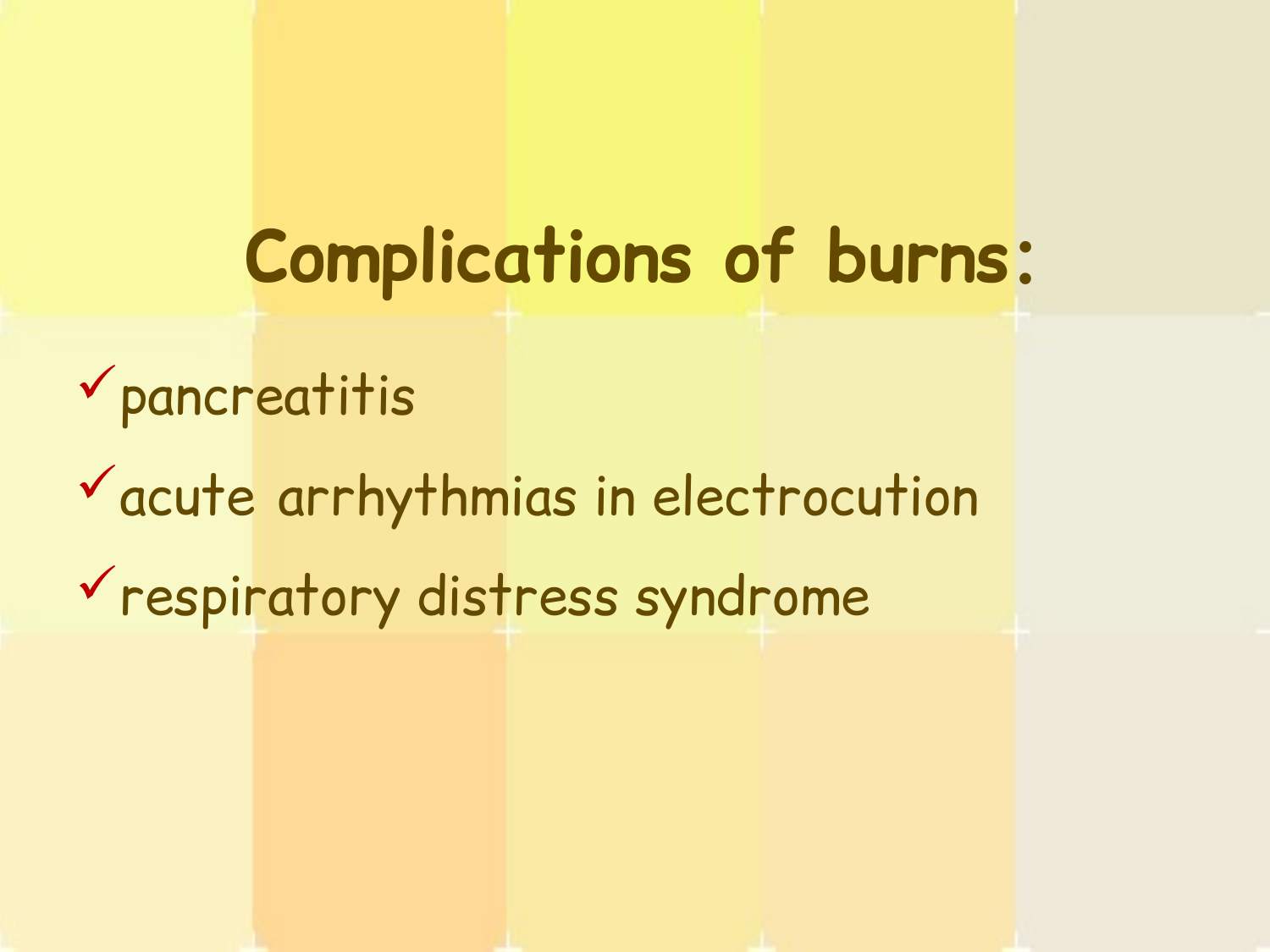

Complications of burns:

pancreatitis
acute arrhythmias in electrocution
respiratory distress syndrome
#